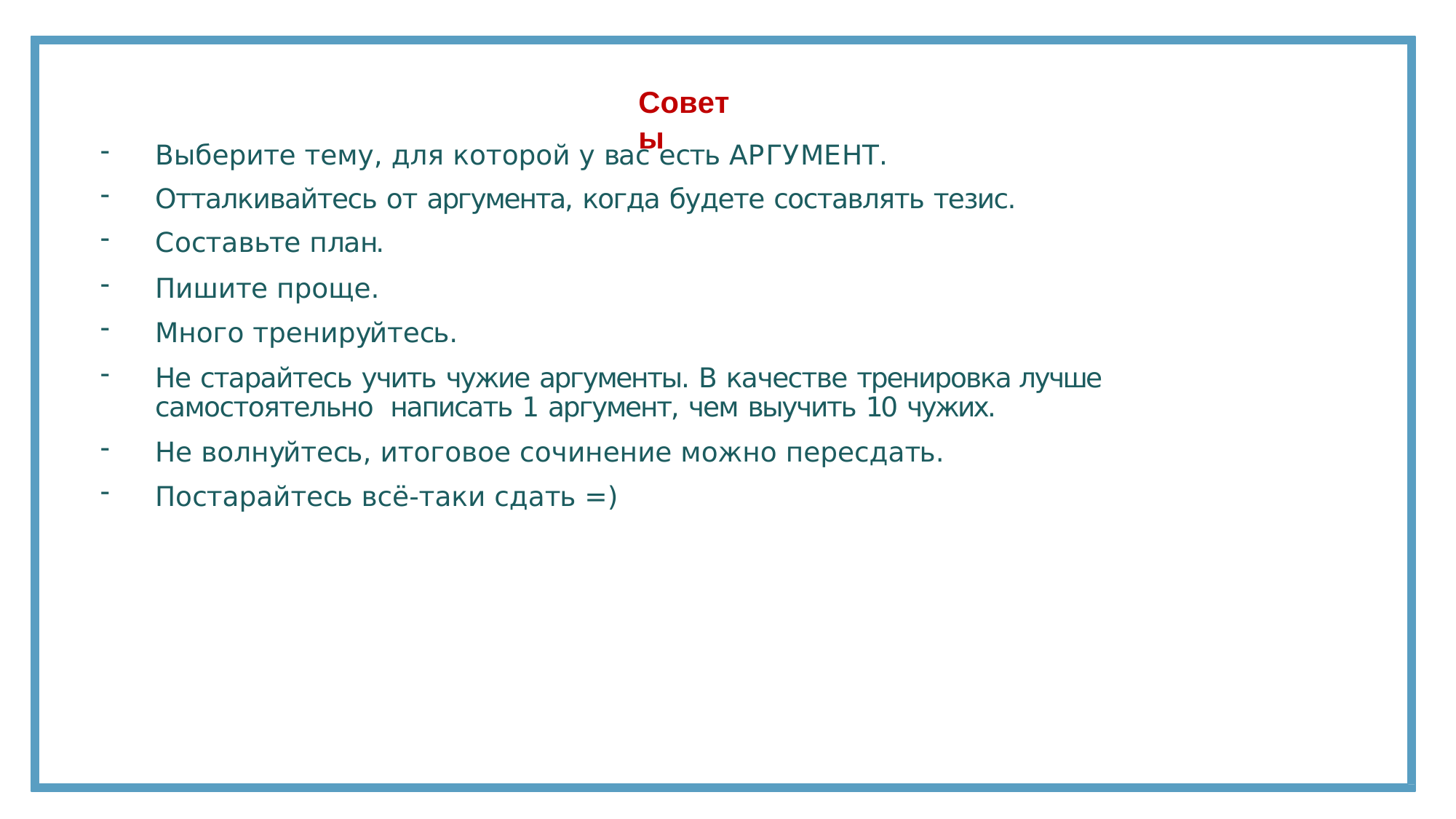

# Советы
Выберите тему, для которой у вас есть АРГУМЕНТ.
Отталкивайтесь от аргумента, когда будете составлять тезис.
Составьте план.
Пишите проще.
Много тренируйтесь.
Не старайтесь учить чужие аргументы. В качестве тренировка лучше самостоятельно  написать 1 аргумент, чем выучить 10 чужих.
Не волнуйтесь, итоговое сочинение можно пересдать.
Постарайтесь всё-таки сдать =)